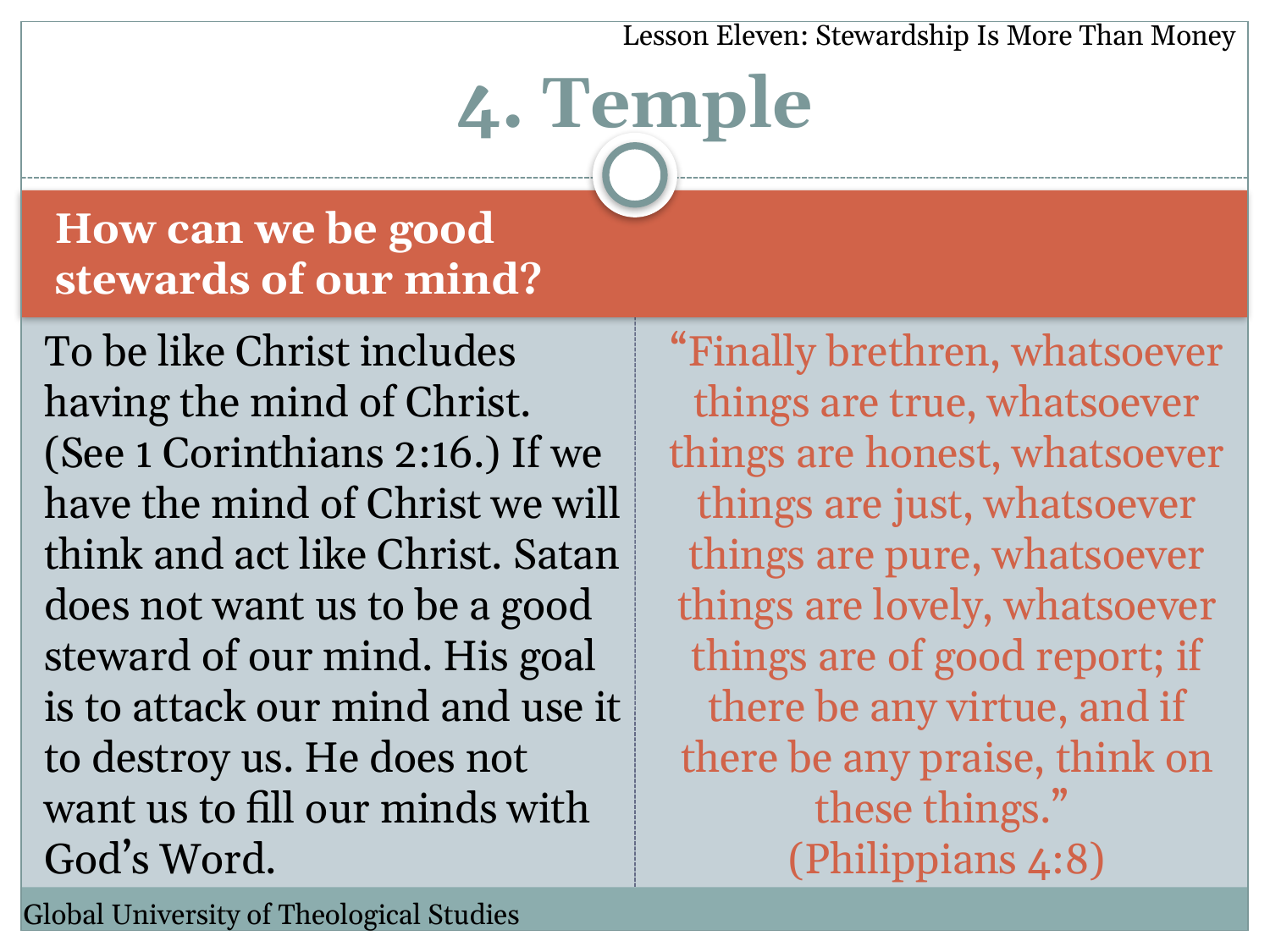

Lesson Eleven: Stewardship Is More Than Money
# 4. Temple
How can we be good stewards of our mind?
To be like Christ includes having the mind of Christ. (See 1 Corinthians 2:16.) If we have the mind of Christ we will think and act like Christ. Satan does not want us to be a good steward of our mind. His goal is to attack our mind and use it to destroy us. He does not want us to fill our minds with God’s Word.
“Finally brethren, whatsoever things are true, whatsoever things are honest, whatsoever things are just, whatsoever things are pure, whatsoever things are lovely, whatsoever things are of good report; if there be any virtue, and if there be any praise, think on these things.”
(Philippians 4:8)
Global University of Theological Studies